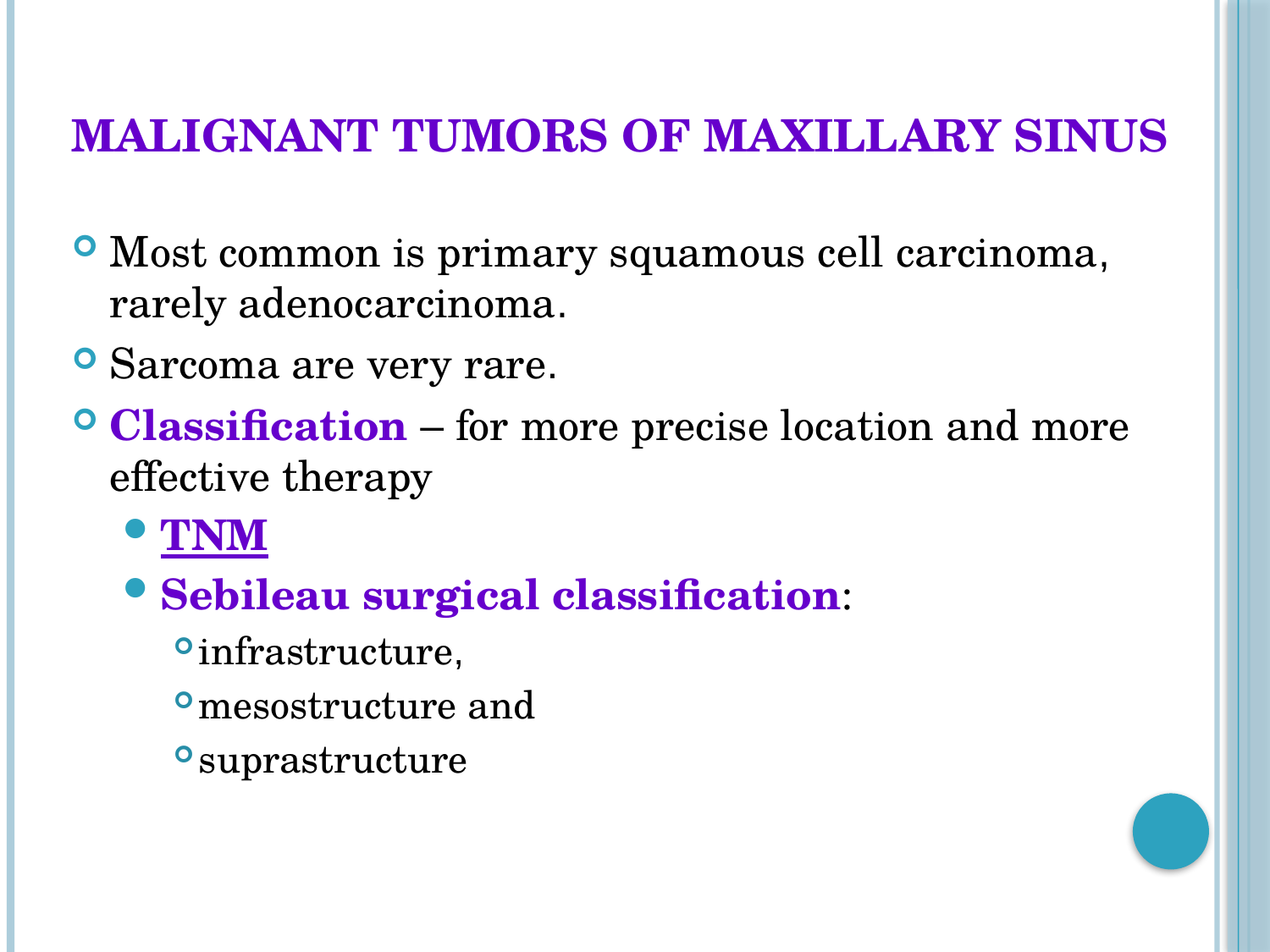

# Malignant tumors of maxillary sinus
Most common is primary squamous cell carcinoma, rarely adenocarcinoma.
Sarcoma are very rare.
Classification – for more precise location and more effective therapy
TNM
Sebileau surgical classification:
infrastructure,
mesostructure and
suprastructure